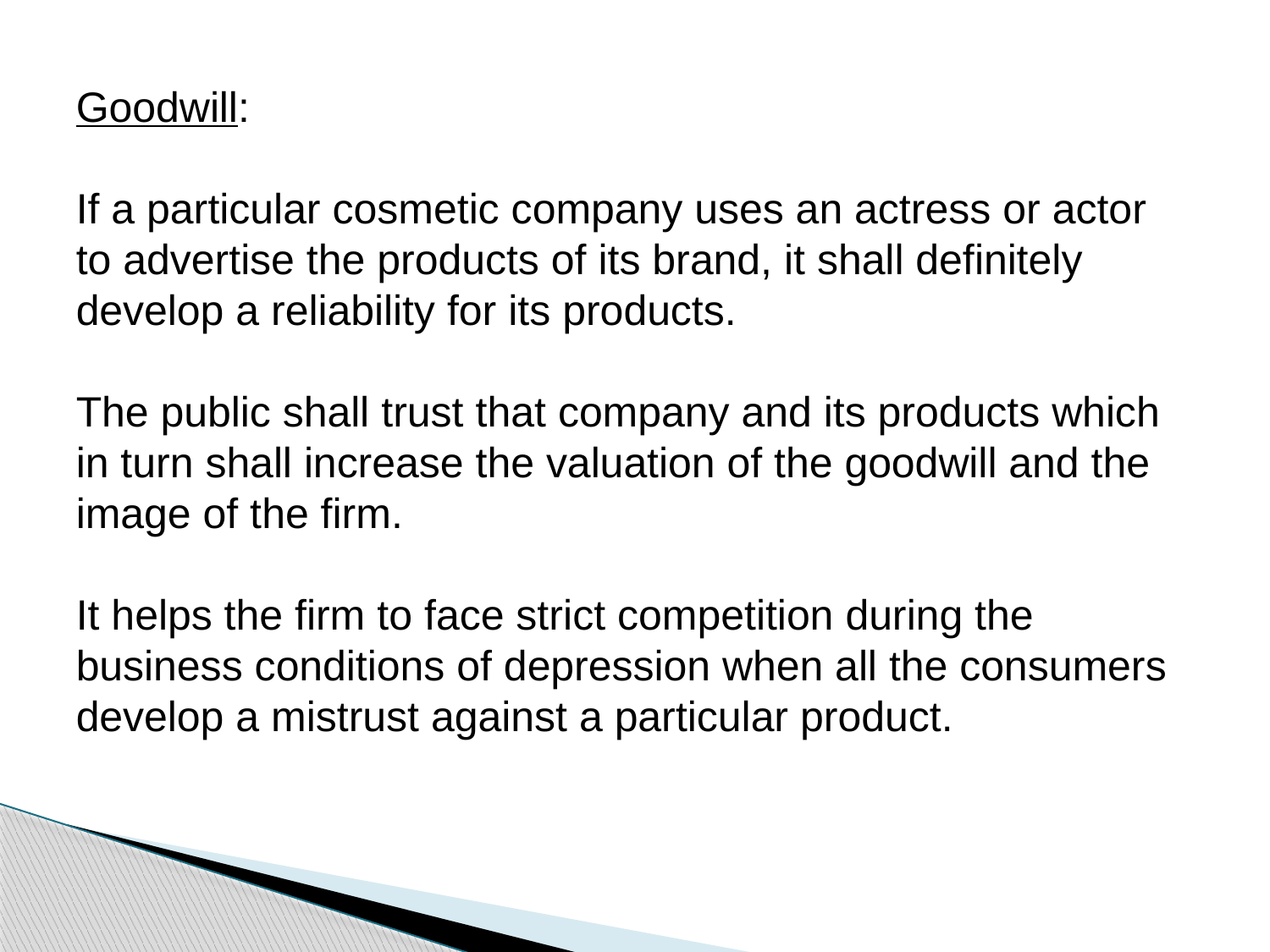

Goodwill:

If a particular cosmetic company uses an actress or actor to advertise the products of its brand, it shall definitely develop a reliability for its products.

The public shall trust that company and its products which in turn shall increase the valuation of the goodwill and the image of the firm.

It helps the firm to face strict competition during the business conditions of depression when all the consumers develop a mistrust against a particular product.